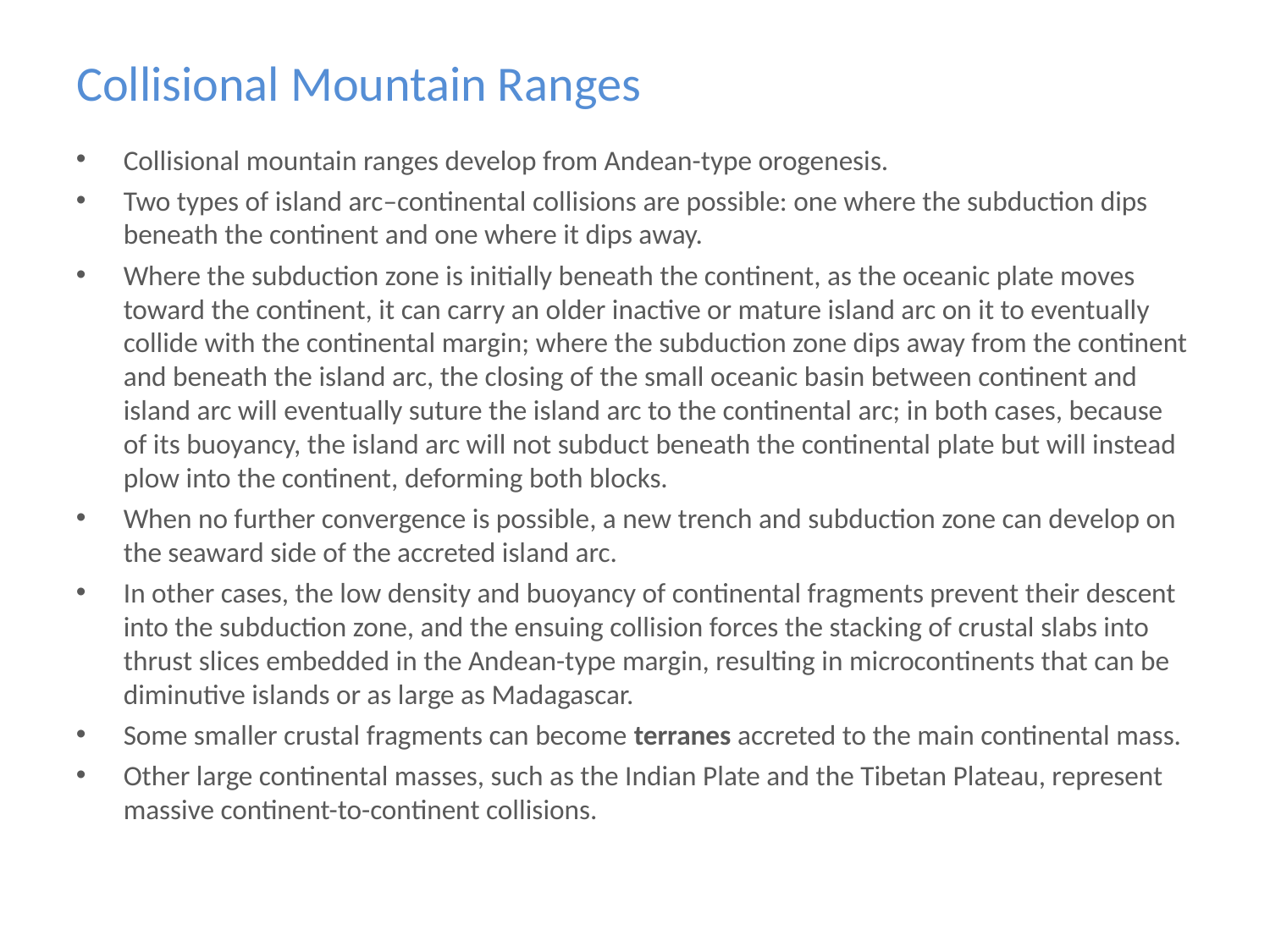

# Collisional Mountain Ranges
Collisional mountain ranges develop from Andean-type orogenesis.
Two types of island arc–continental collisions are possible: one where the subduction dips beneath the continent and one where it dips away.
Where the subduction zone is initially beneath the continent, as the oceanic plate moves toward the continent, it can carry an older inactive or mature island arc on it to eventually collide with the continental margin; where the subduction zone dips away from the continent and beneath the island arc, the closing of the small oceanic basin between continent and island arc will eventually suture the island arc to the continental arc; in both cases, because of its buoyancy, the island arc will not subduct beneath the continental plate but will instead plow into the continent, deforming both blocks.
When no further convergence is possible, a new trench and subduction zone can develop on the seaward side of the accreted island arc.
In other cases, the low density and buoyancy of continental fragments prevent their descent into the subduction zone, and the ensuing collision forces the stacking of crustal slabs into thrust slices embedded in the Andean-type margin, resulting in microcontinents that can be diminutive islands or as large as Madagascar.
Some smaller crustal fragments can become terranes accreted to the main continental mass.
Other large continental masses, such as the Indian Plate and the Tibetan Plateau, represent massive continent-to-continent collisions.